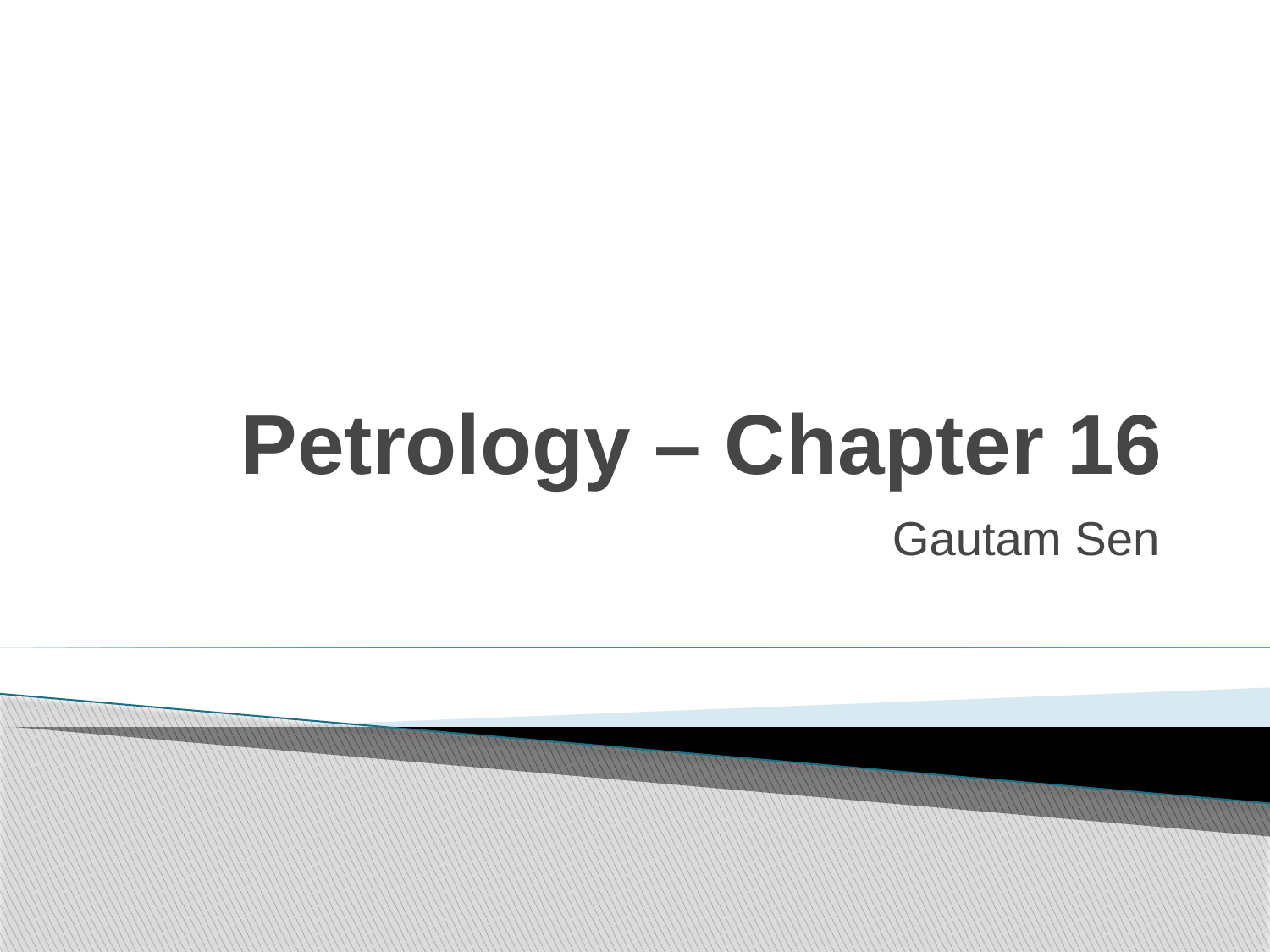

# Petrology – Chapter 16
Gautam Sen